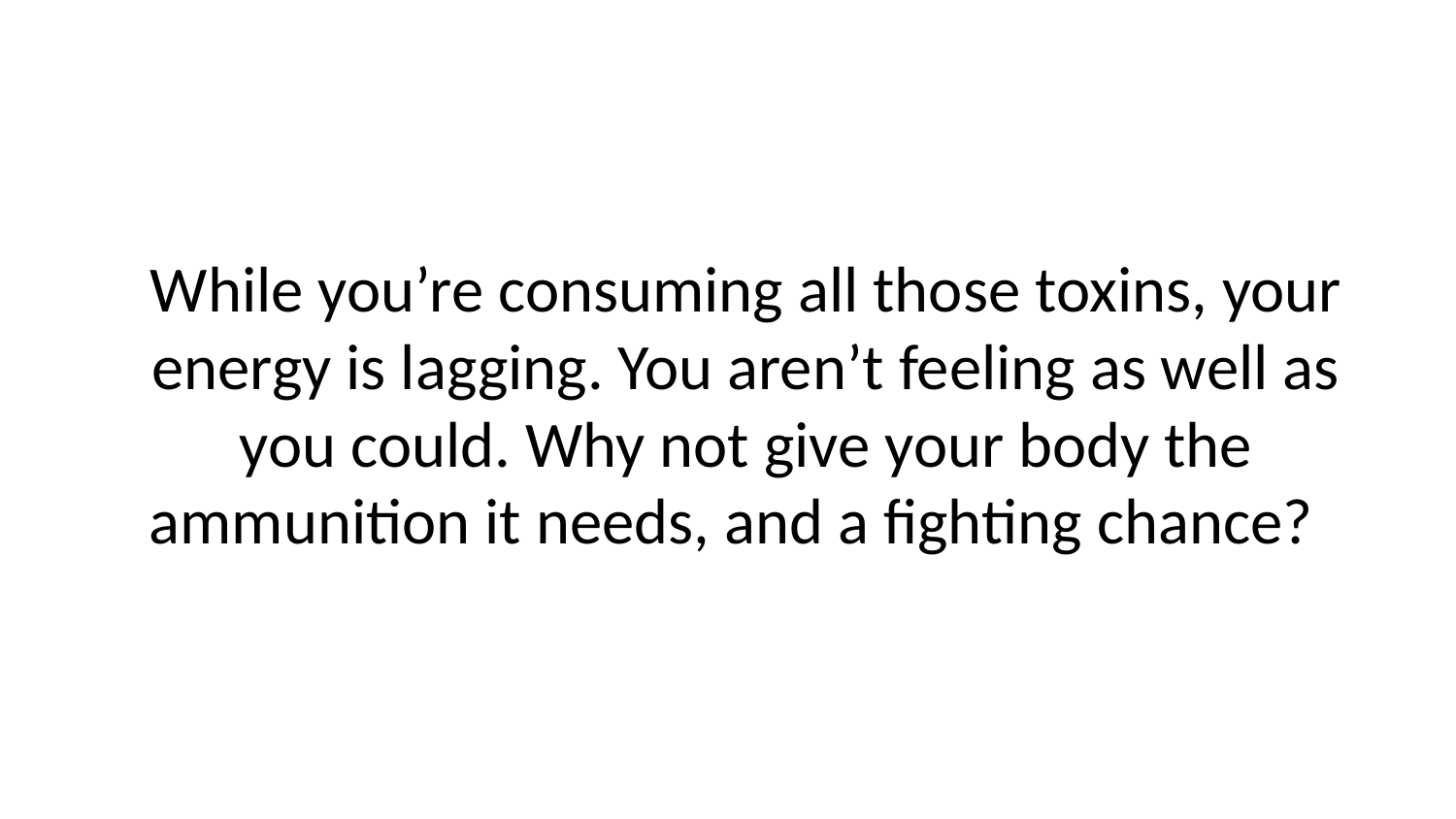

While you’re consuming all those toxins, your energy is lagging. You aren’t feeling as well as you could. Why not give your body the ammunition it needs, and a fighting chance?